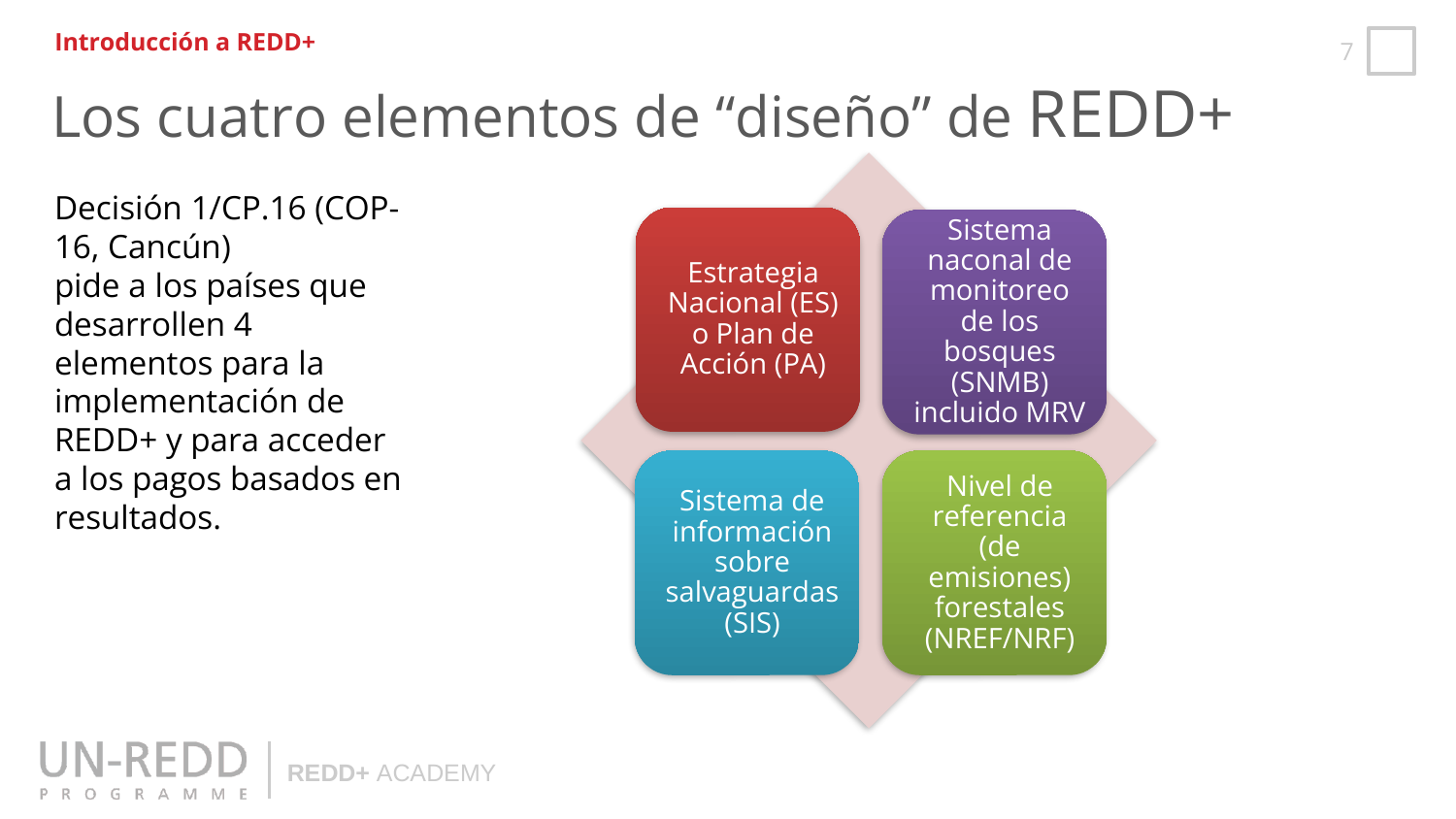

Introducción a REDD+
Los cuatro elementos de “diseño” de REDD+
Estrategia Nacional (ES) o Plan de Acción (PA)
Nivel de referencia (de emisiones) forestales (NREF/NRF)
Sistema naconal de monitoreo de los bosques (SNMB) incluido MRV
Sistema de información sobre salvaguardas (SIS)
Decisión 1/CP.16 (COP-16, Cancún)
pide a los países que desarrollen 4 elementos para la implementación de REDD+ y para acceder
a los pagos basados en resultados.